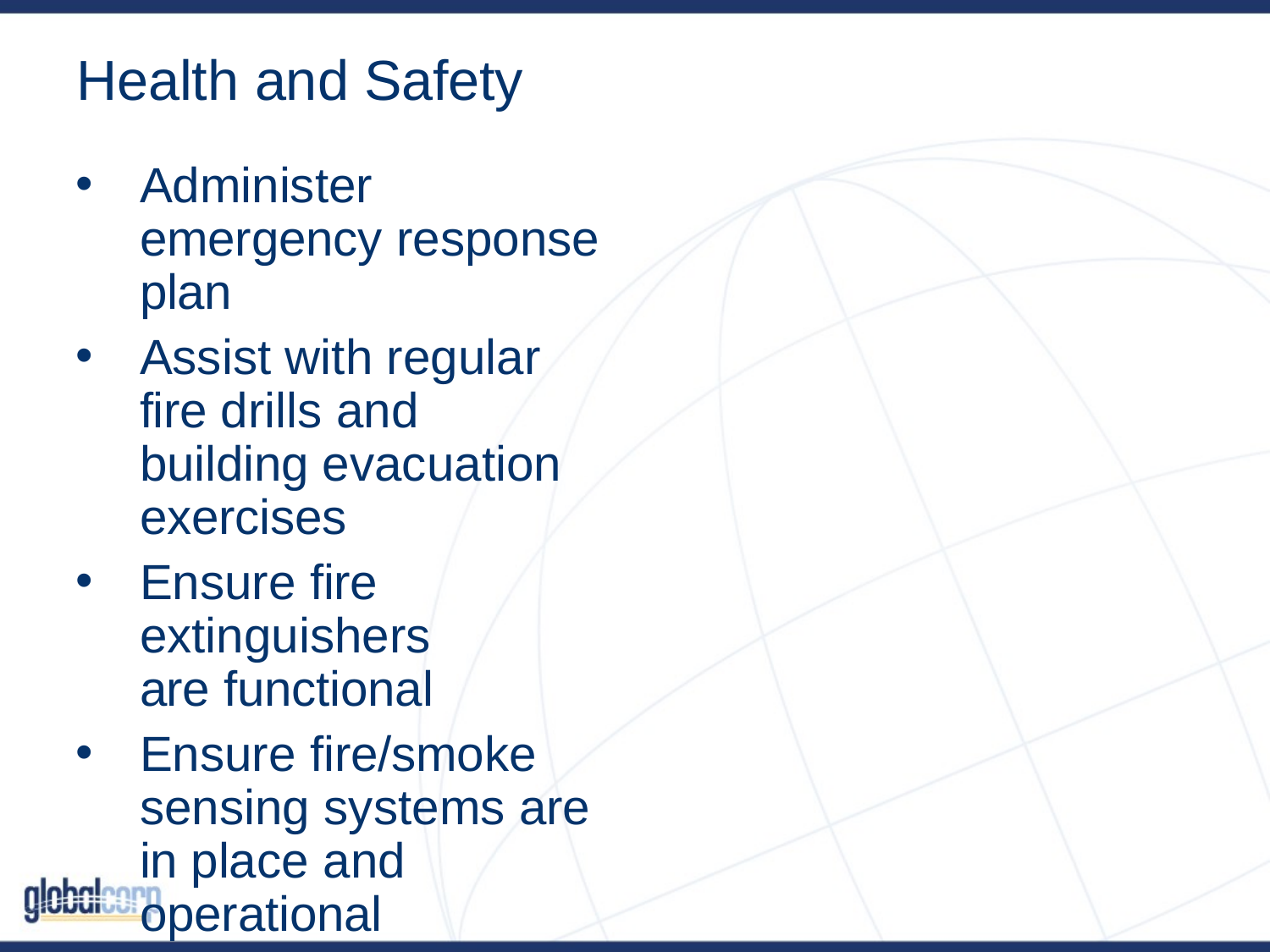

# Health and Safety
Administer emergency response plan
Assist with regular fire drills and building evacuation exercises
Ensure fire extinguishers are functional
Ensure fire/smoke sensing systems are in place and operational